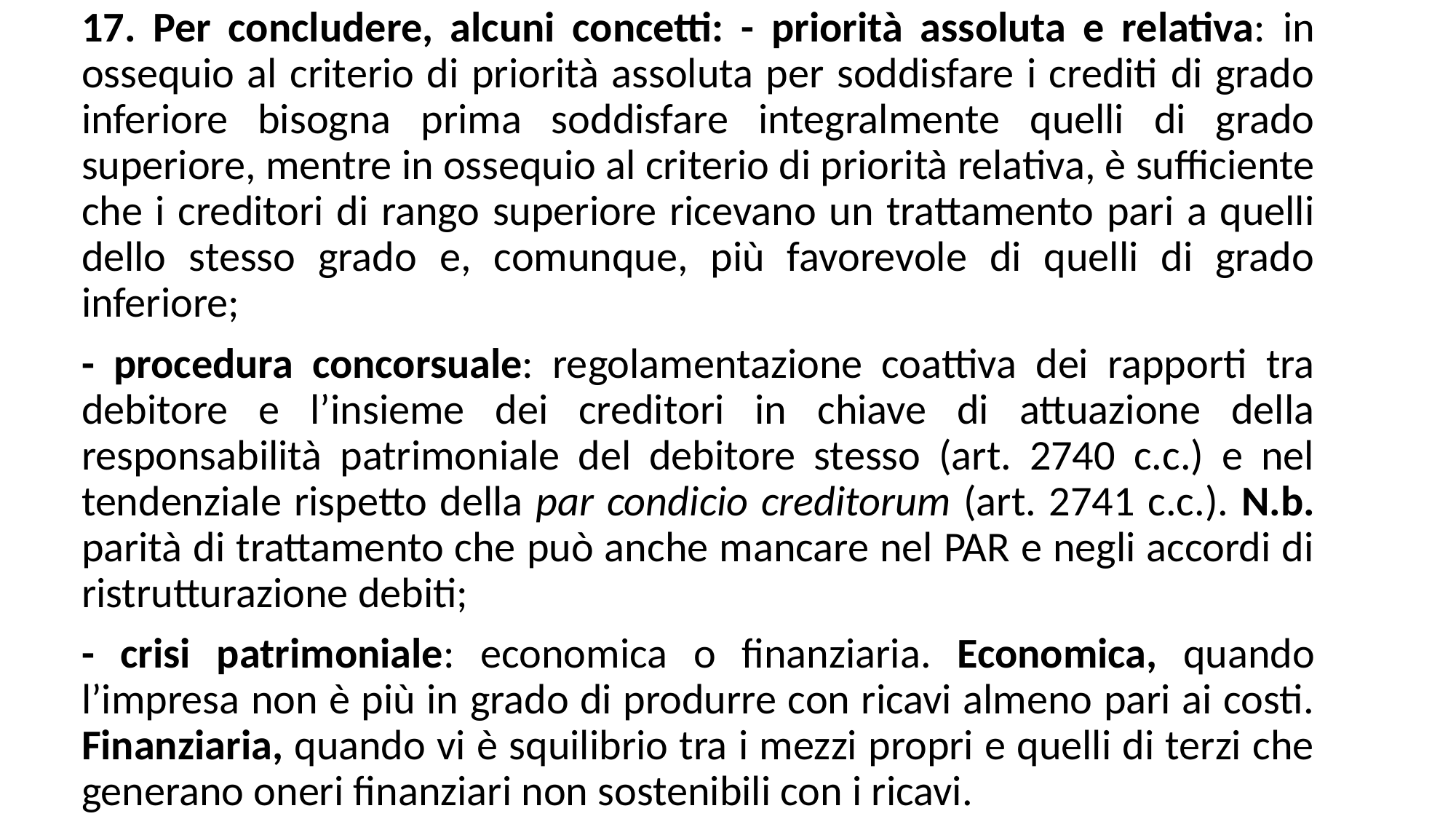

17. Per concludere, alcuni concetti: - priorità assoluta e relativa: in ossequio al criterio di priorità assoluta per soddisfare i crediti di grado inferiore bisogna prima soddisfare integralmente quelli di grado superiore, mentre in ossequio al criterio di priorità relativa, è sufficiente che i creditori di rango superiore ricevano un trattamento pari a quelli dello stesso grado e, comunque, più favorevole di quelli di grado inferiore;
- procedura concorsuale: regolamentazione coattiva dei rapporti tra debitore e l’insieme dei creditori in chiave di attuazione della responsabilità patrimoniale del debitore stesso (art. 2740 c.c.) e nel tendenziale rispetto della par condicio creditorum (art. 2741 c.c.). N.b. parità di trattamento che può anche mancare nel PAR e negli accordi di ristrutturazione debiti;
- crisi patrimoniale: economica o finanziaria. Economica, quando l’impresa non è più in grado di produrre con ricavi almeno pari ai costi. Finanziaria, quando vi è squilibrio tra i mezzi propri e quelli di terzi che generano oneri finanziari non sostenibili con i ricavi.